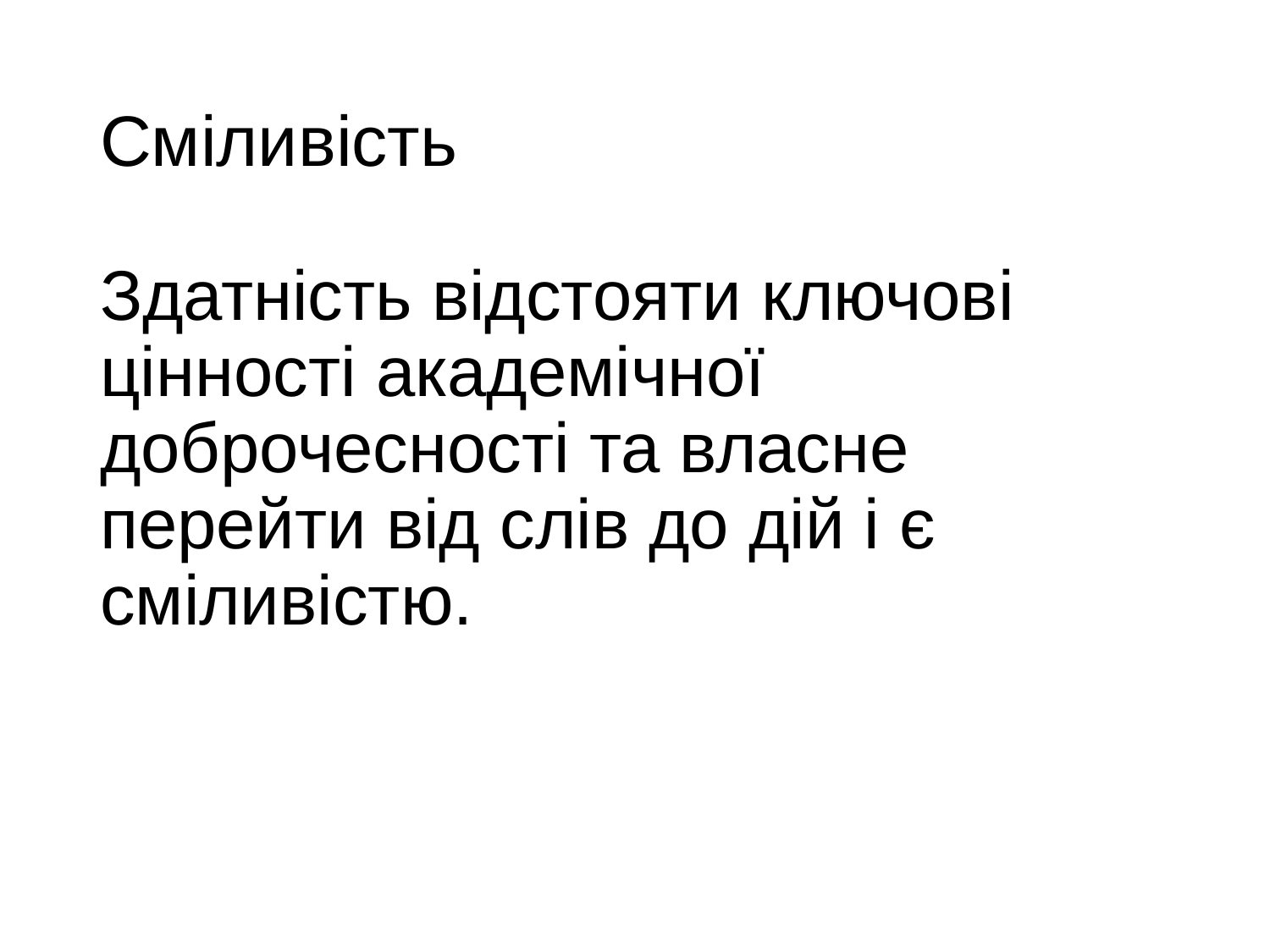

# Сміливість
Здатність відстояти ключові цінності академічної доброчесності та власне перейти від слів до дій і є сміливістю.